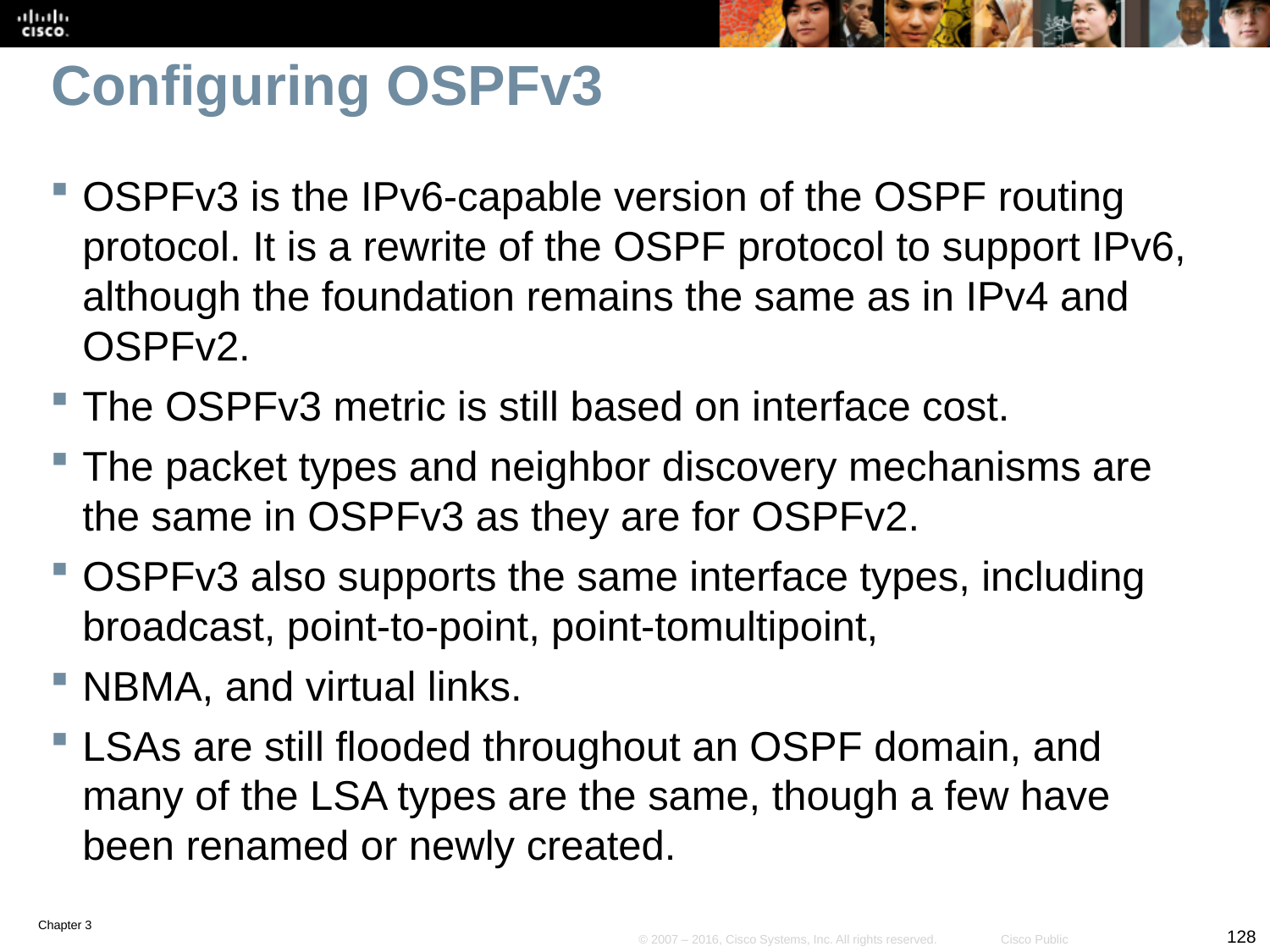

# Configuring OSPFv3
OSPFv3 is the IPv6-capable version of the OSPF routing protocol. It is a rewrite of the OSPF protocol to support IPv6, although the foundation remains the same as in IPv4 and OSPFv2.
The OSPFv3 metric is still based on interface cost.
The packet types and neighbor discovery mechanisms are the same in OSPFv3 as they are for OSPFv2.
OSPFv3 also supports the same interface types, including broadcast, point-to-point, point-tomultipoint,
NBMA, and virtual links.
LSAs are still flooded throughout an OSPF domain, and many of the LSA types are the same, though a few have been renamed or newly created.